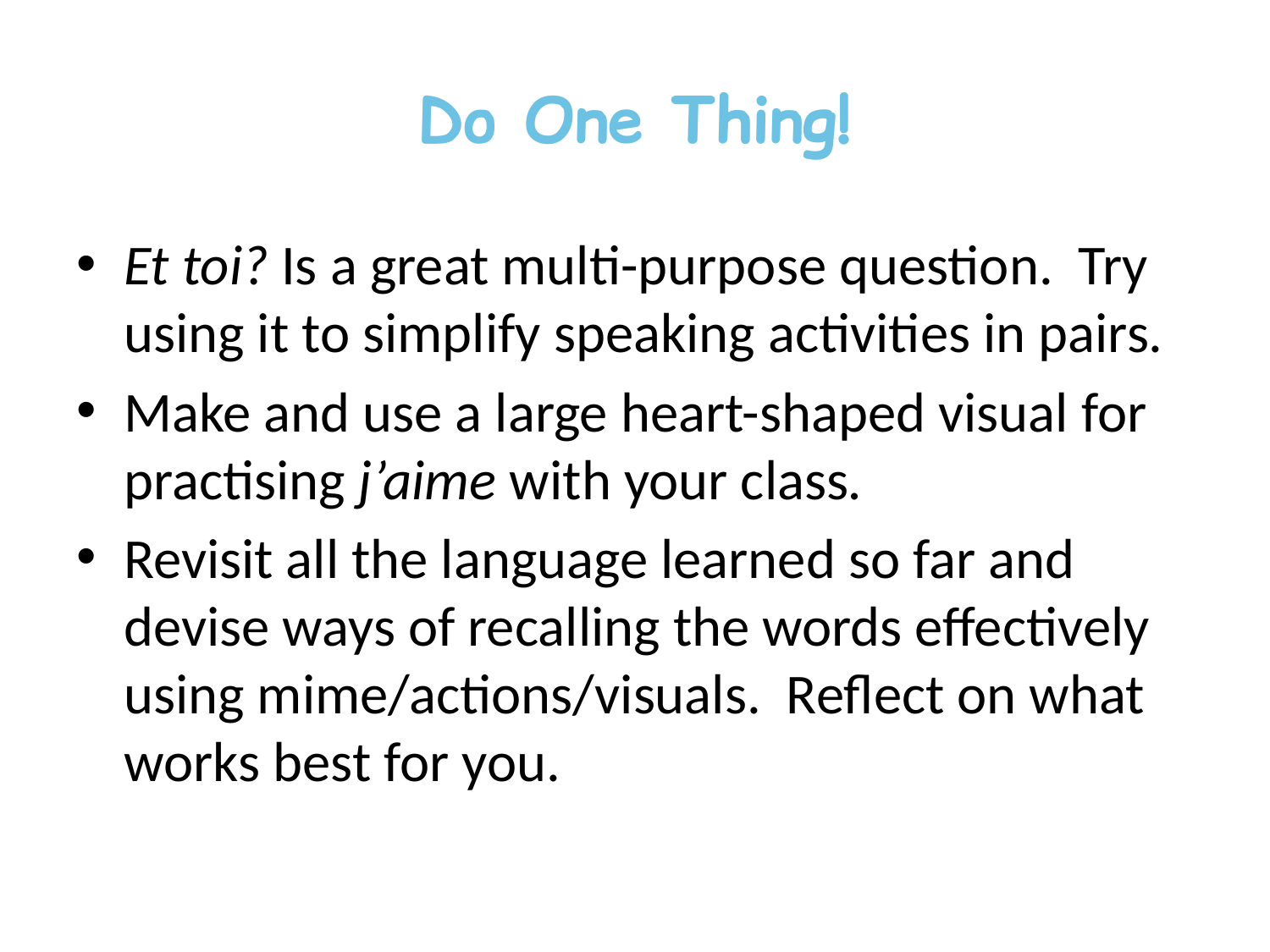

# Do One Thing!
Et toi? Is a great multi-purpose question.  Try using it to simplify speaking activities in pairs.
Make and use a large heart-shaped visual for practising j’aime with your class.
Revisit all the language learned so far and devise ways of recalling the words effectively using mime/actions/visuals.  Reflect on what works best for you.